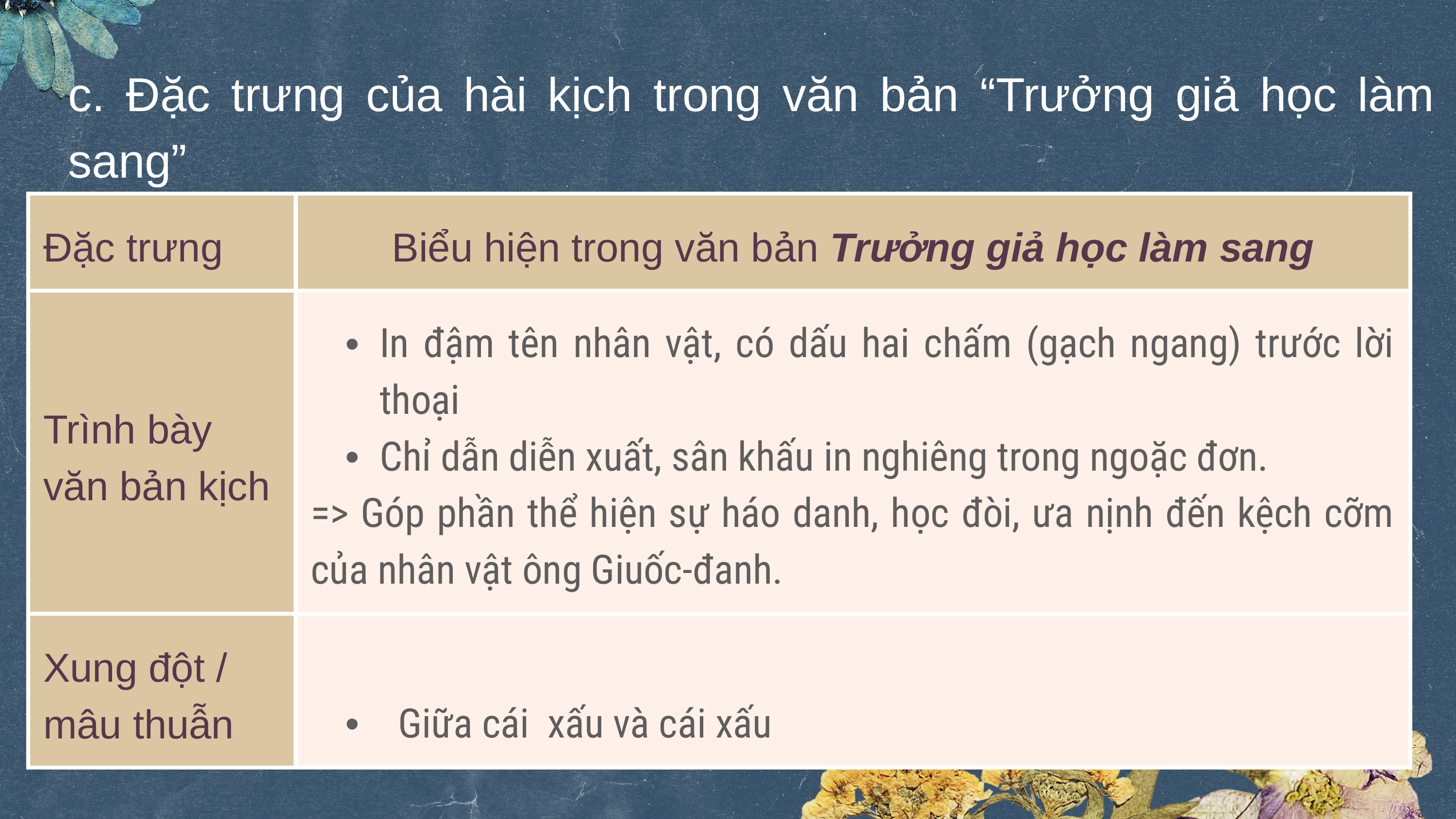

c. Đặc trưng của hài kịch trong văn bản “Trưởng giả học làm sang”
| Đặc trưng | Biểu hiện trong văn bản Trưởng giả học làm sang |
| --- | --- |
| Trình bày văn bản kịch | In đậm tên nhân vật, có dấu hai chấm (gạch ngang) trước lời thoại Chỉ dẫn diễn xuất, sân khấu in nghiêng trong ngoặc đơn. => Góp phần thể hiện sự háo danh, học đòi, ưa nịnh đến kệch cỡm của nhân vật ông Giuốc-đanh. |
| Xung đột / mâu thuẫn | Giữa cái xấu và cái xấu |